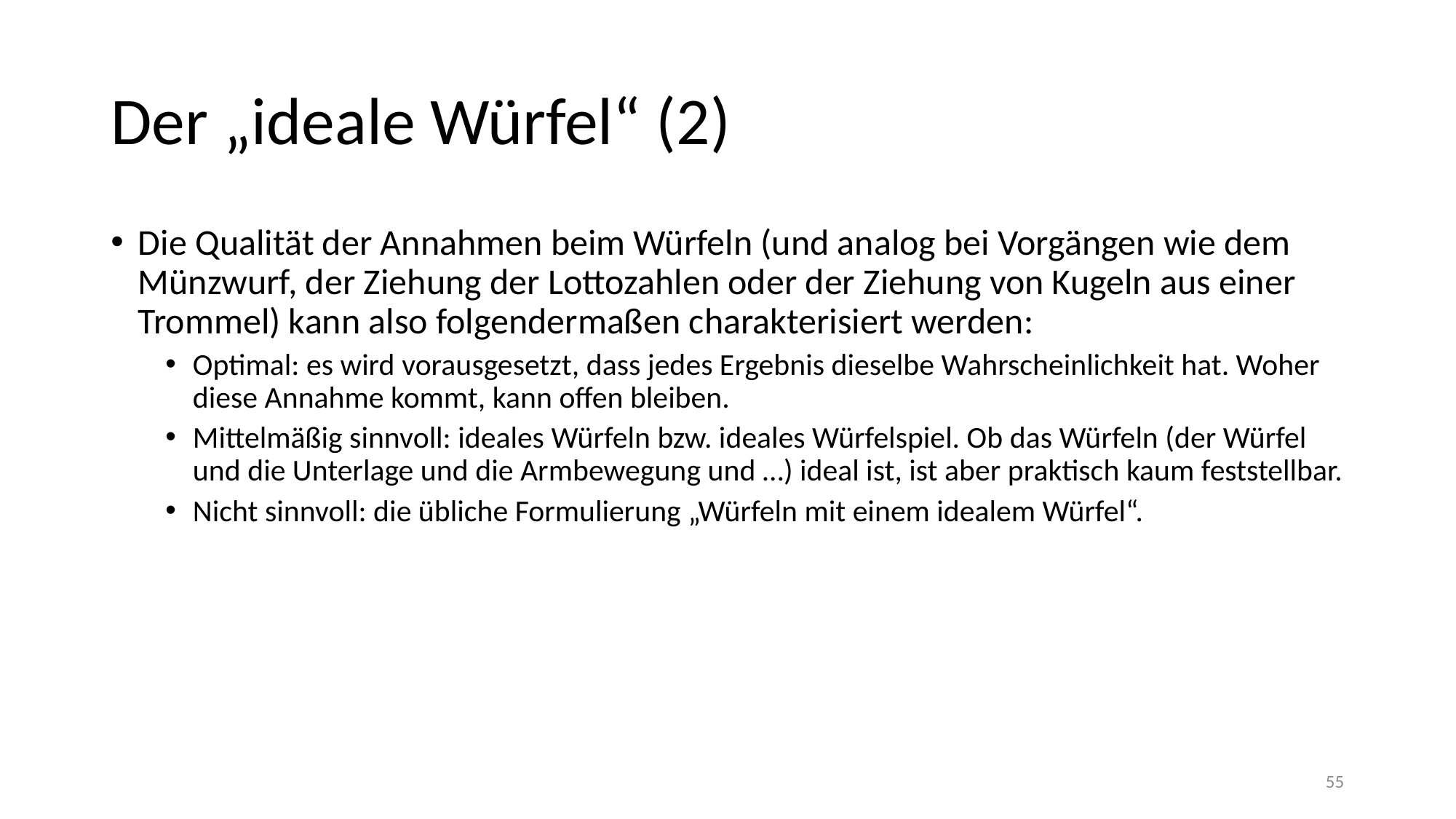

# Der „ideale Würfel“ (2)
Die Qualität der Annahmen beim Würfeln (und analog bei Vorgängen wie dem Münzwurf, der Ziehung der Lottozahlen oder der Ziehung von Kugeln aus einer Trommel) kann also folgendermaßen charakterisiert werden:
Optimal: es wird vorausgesetzt, dass jedes Ergebnis dieselbe Wahrscheinlichkeit hat. Woher diese Annahme kommt, kann offen bleiben.
Mittelmäßig sinnvoll: ideales Würfeln bzw. ideales Würfelspiel. Ob das Würfeln (der Würfel und die Unterlage und die Armbewegung und …) ideal ist, ist aber praktisch kaum feststellbar.
Nicht sinnvoll: die übliche Formulierung „Würfeln mit einem idealem Würfel“.

55